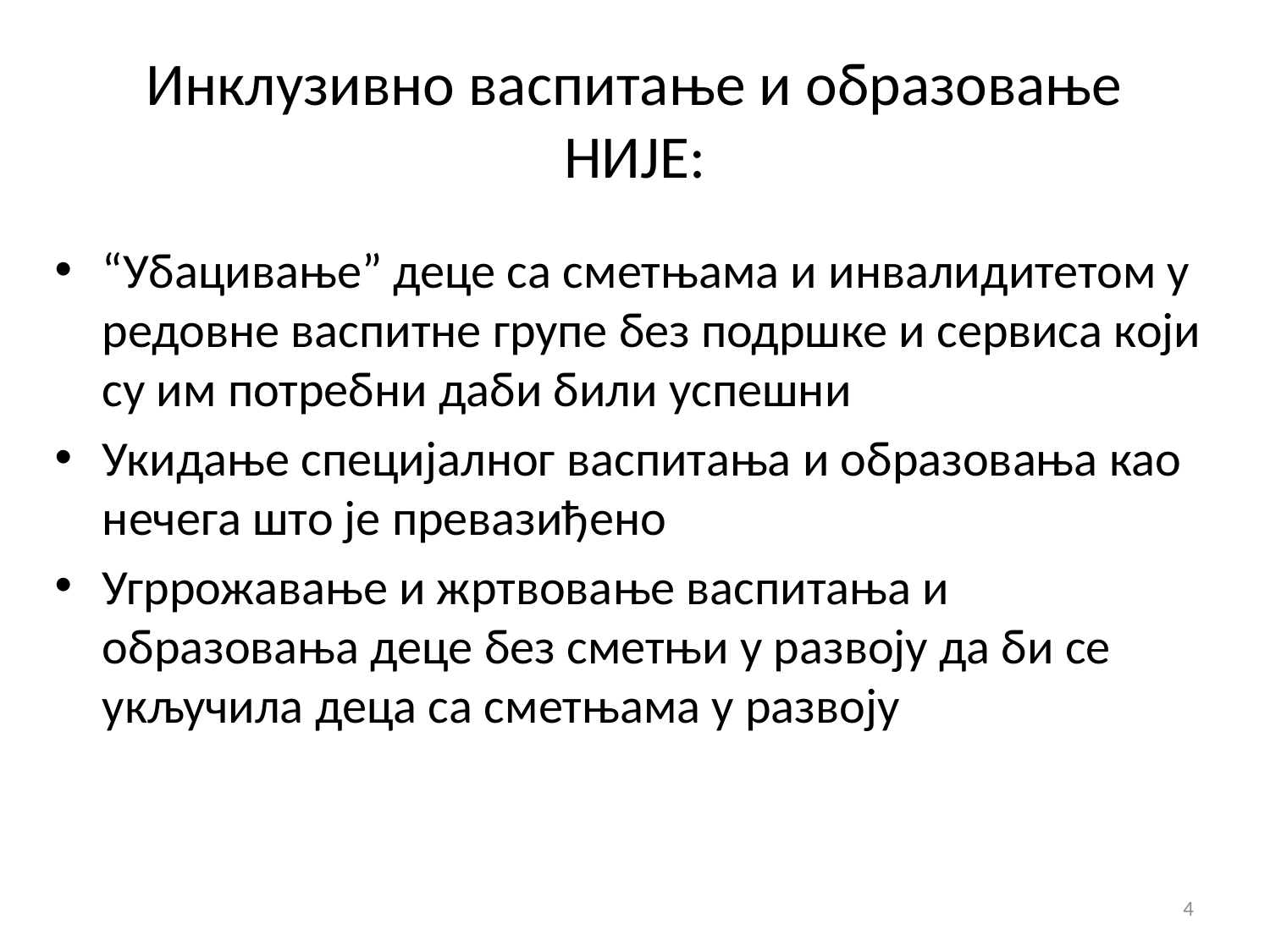

# Инклузивно васпитање и образовање НИЈЕ:
“Убацивање” деце са сметњама и инвалидитетом у редовне васпитне групе без подршке и сервиса који су им потребни даби били успешни
Укидање специјалног васпитања и образовања као нечега што је превазиђено
Угррожавање и жртвовање васпитања и образовања деце без сметњи у развоју да би се укључила деца са сметњама у развоју

4